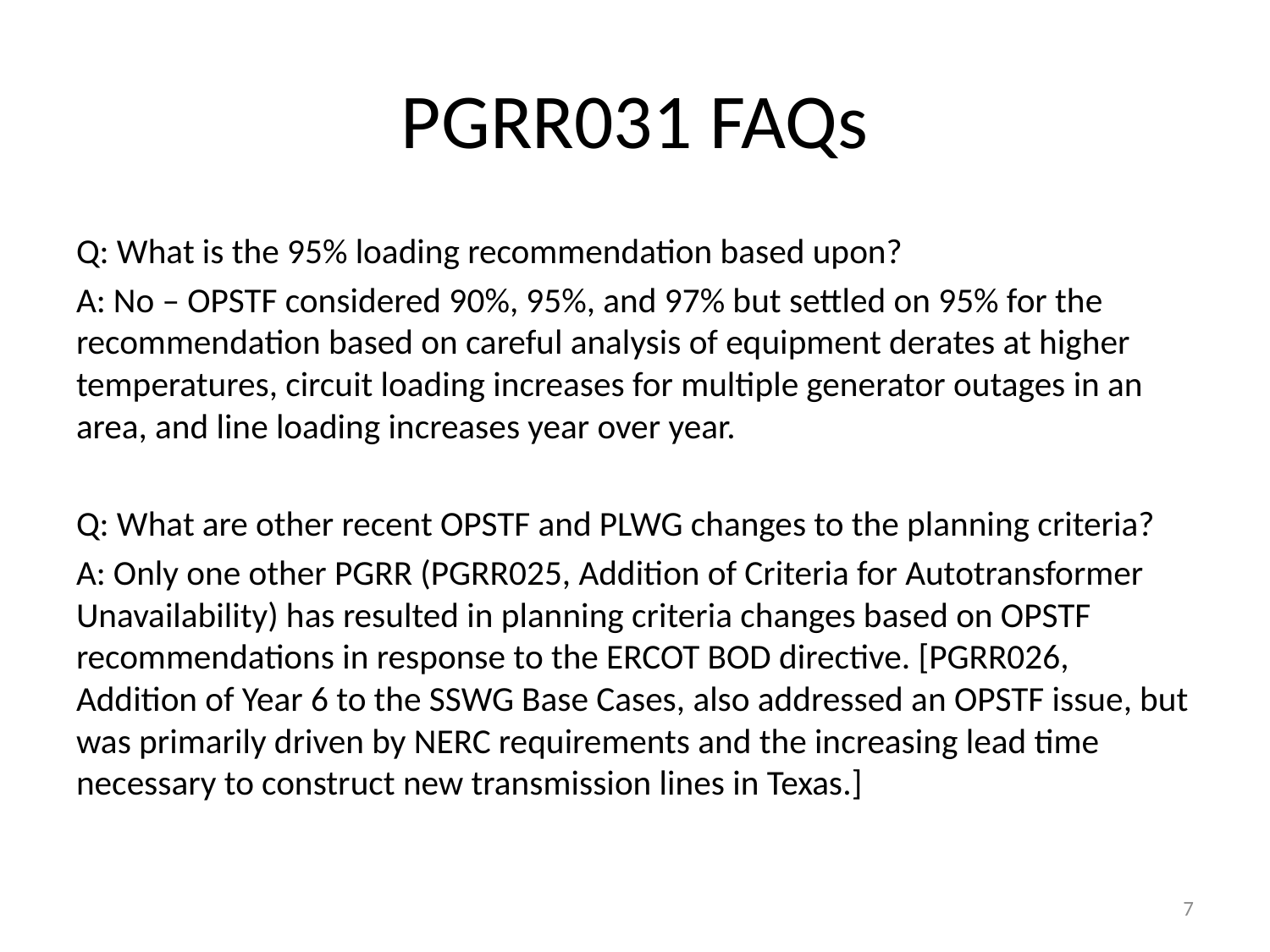

# PGRR031 FAQs
Q: What is the 95% loading recommendation based upon?
A: No – OPSTF considered 90%, 95%, and 97% but settled on 95% for the recommendation based on careful analysis of equipment derates at higher temperatures, circuit loading increases for multiple generator outages in an area, and line loading increases year over year.

Q: What are other recent OPSTF and PLWG changes to the planning criteria?
A: Only one other PGRR (PGRR025, Addition of Criteria for Autotransformer Unavailability) has resulted in planning criteria changes based on OPSTF recommendations in response to the ERCOT BOD directive. [PGRR026, Addition of Year 6 to the SSWG Base Cases, also addressed an OPSTF issue, but was primarily driven by NERC requirements and the increasing lead time necessary to construct new transmission lines in Texas.]
7